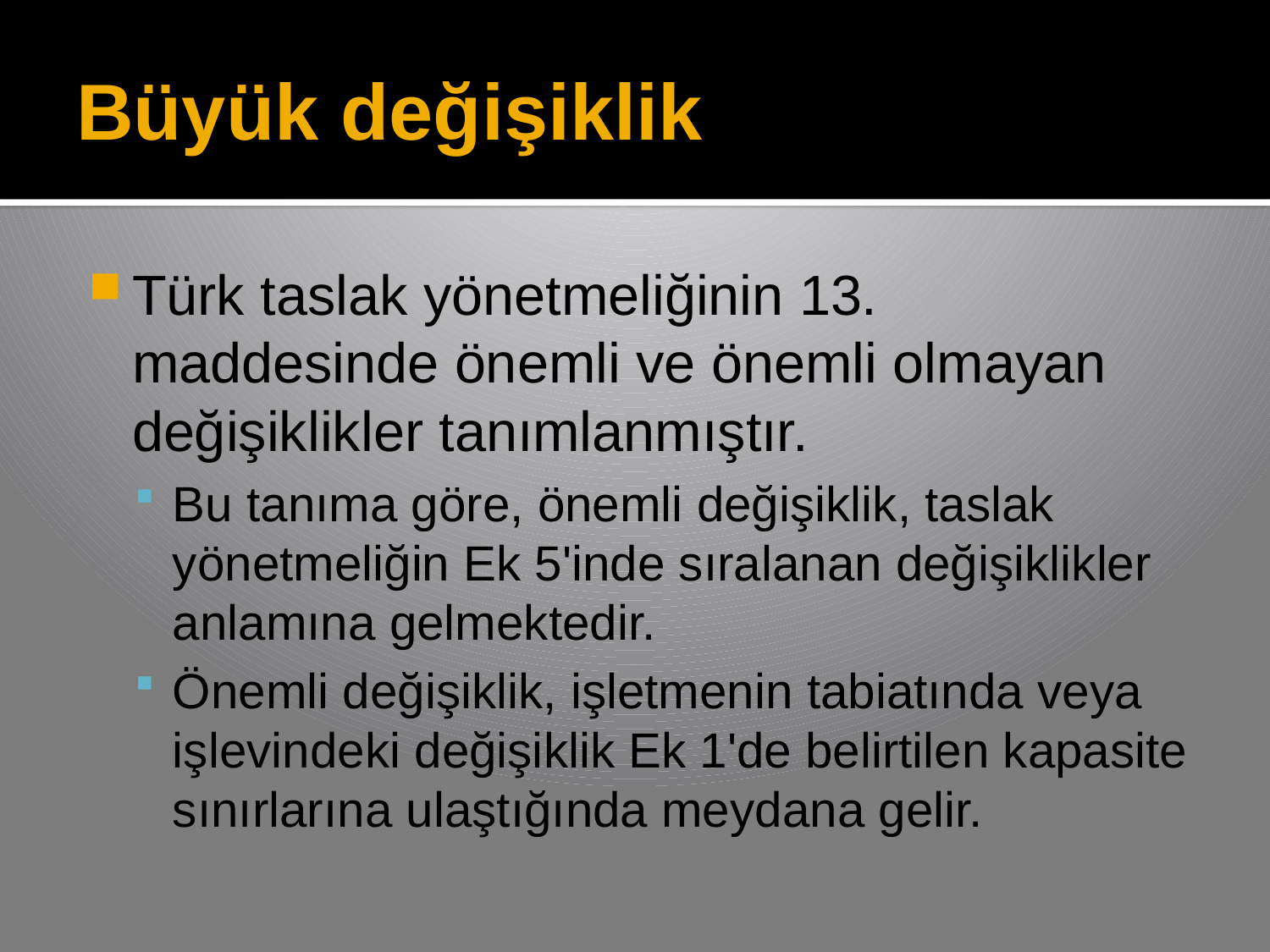

# Büyük değişiklik
Türk taslak yönetmeliğinin 13. maddesinde önemli ve önemli olmayan değişiklikler tanımlanmıştır.
Bu tanıma göre, önemli değişiklik, taslak yönetmeliğin Ek 5'inde sıralanan değişiklikler anlamına gelmektedir.
Önemli değişiklik, işletmenin tabiatında veya işlevindeki değişiklik Ek 1'de belirtilen kapasite sınırlarına ulaştığında meydana gelir.